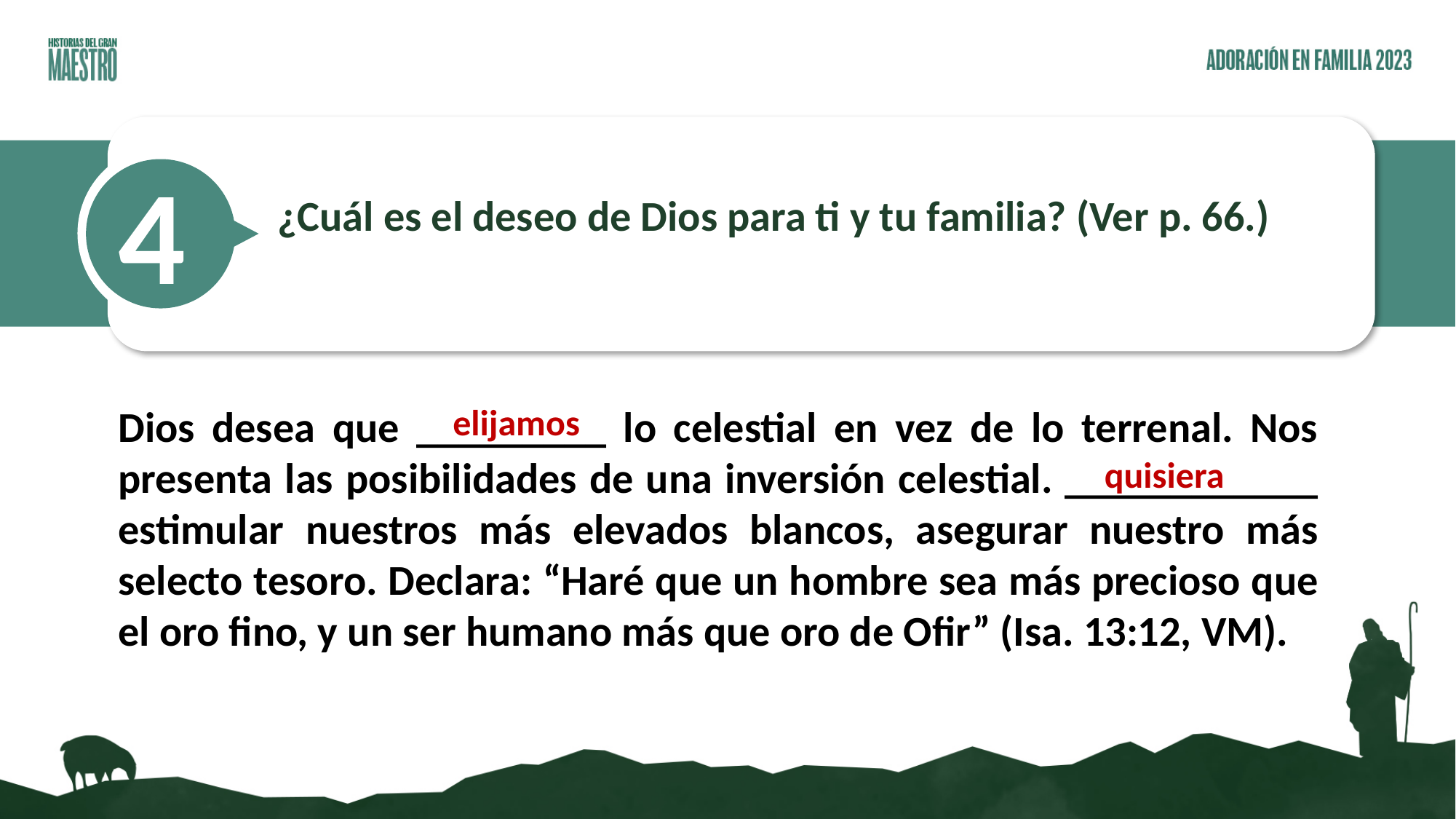

4
¿Cuál es el deseo de Dios para ti y tu familia? (Ver p. 66.)
Dios desea que _________ lo celestial en vez de lo terrenal. Nos presenta las posibilidades de una inversión celestial. ____________ estimular nuestros más elevados blancos, asegurar nuestro más selecto tesoro. Declara: “Haré que un hombre sea más precioso que el oro fino, y un ser humano más que oro de Ofir” (Isa. 13:12, VM).
elijamos
quisiera